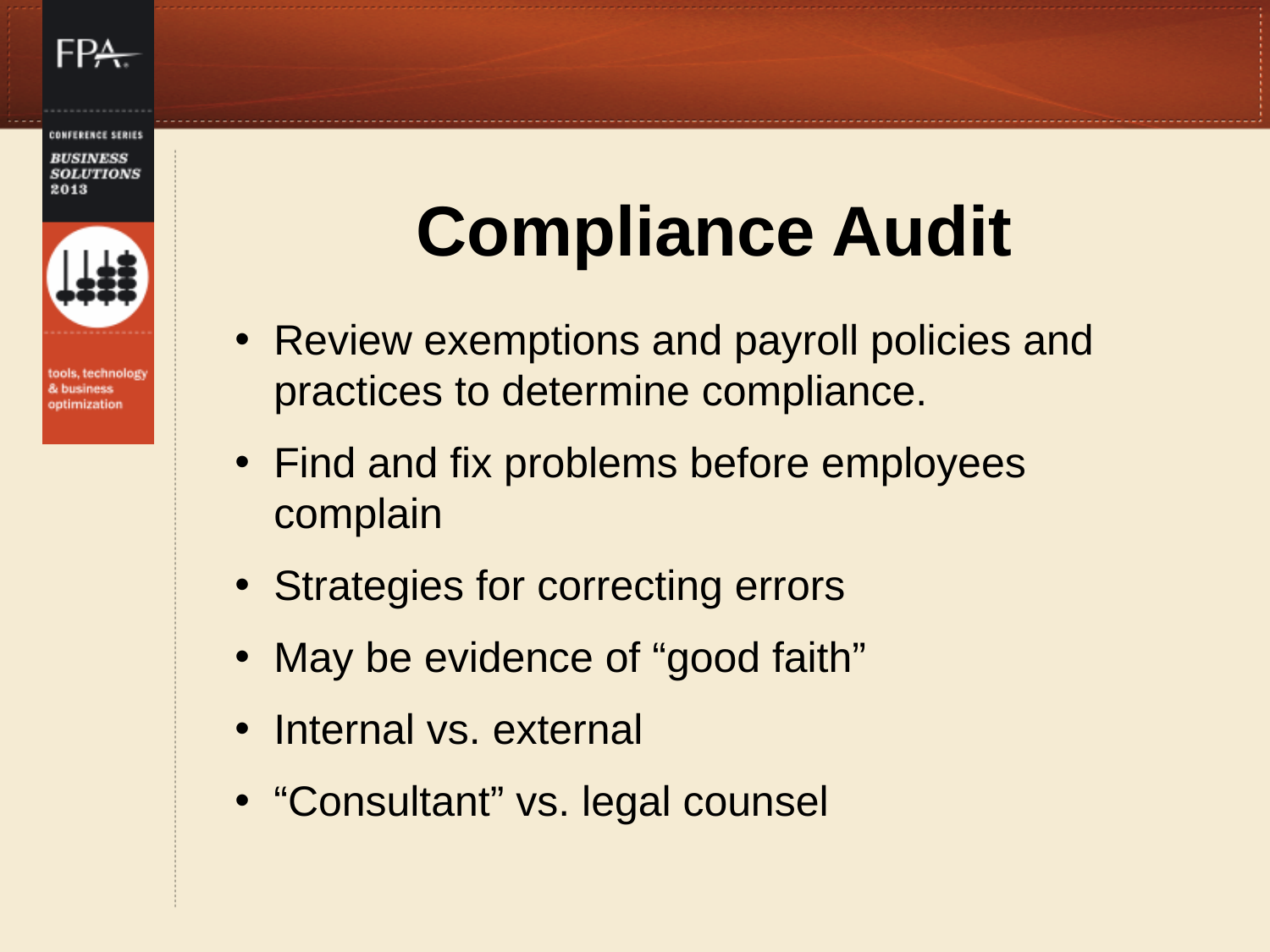

# Compliance Audit
Review exemptions and payroll policies and practices to determine compliance.
Find and fix problems before employees complain
Strategies for correcting errors
May be evidence of “good faith”
Internal vs. external
“Consultant” vs. legal counsel